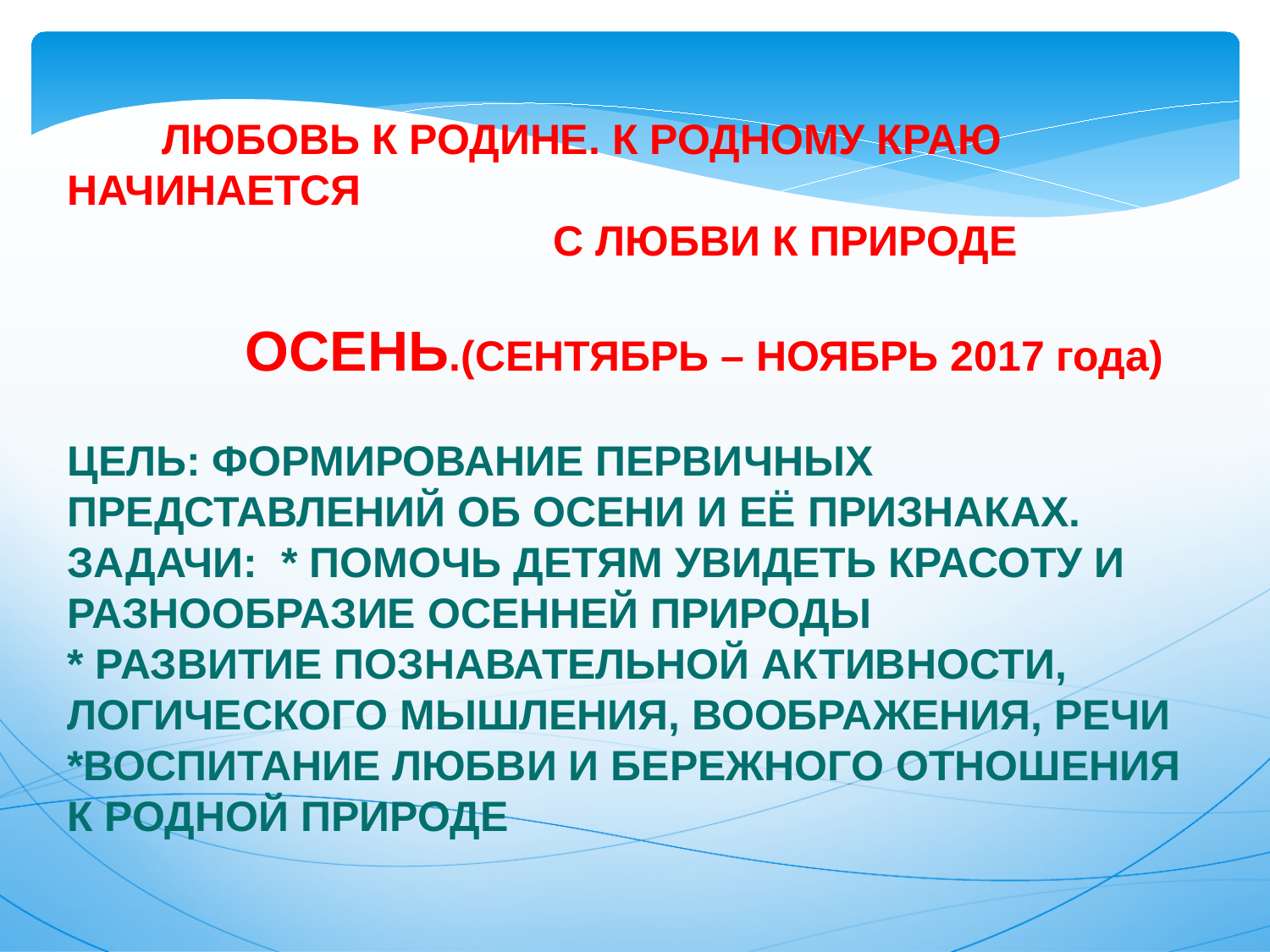

ЛЮБОВЬ К РОДИНЕ. К РОДНОМУ КРАЮ НАЧИНАЕТСЯ
                                         С ЛЮБВИ К ПРИРОДЕ

               ОСЕНЬ.(СЕНТЯБРЬ – НОЯБРЬ 2017 года)

ЦЕЛЬ: ФОРМИРОВАНИЕ ПЕРВИЧНЫХ ПРЕДСТАВЛЕНИЙ ОБ ОСЕНИ И ЕЁ ПРИЗНАКАХ.
ЗАДАЧИ:  * ПОМОЧЬ ДЕТЯМ УВИДЕТЬ КРАСОТУ И РАЗНООБРАЗИЕ ОСЕННЕЙ ПРИРОДЫ
* РАЗВИТИЕ ПОЗНАВАТЕЛЬНОЙ АКТИВНОСТИ, ЛОГИЧЕСКОГО МЫШЛЕНИЯ, ВООБРАЖЕНИЯ, РЕЧИ
*ВОСПИТАНИЕ ЛЮБВИ И БЕРЕЖНОГО ОТНОШЕНИЯ К РОДНОЙ ПРИРОДЕ